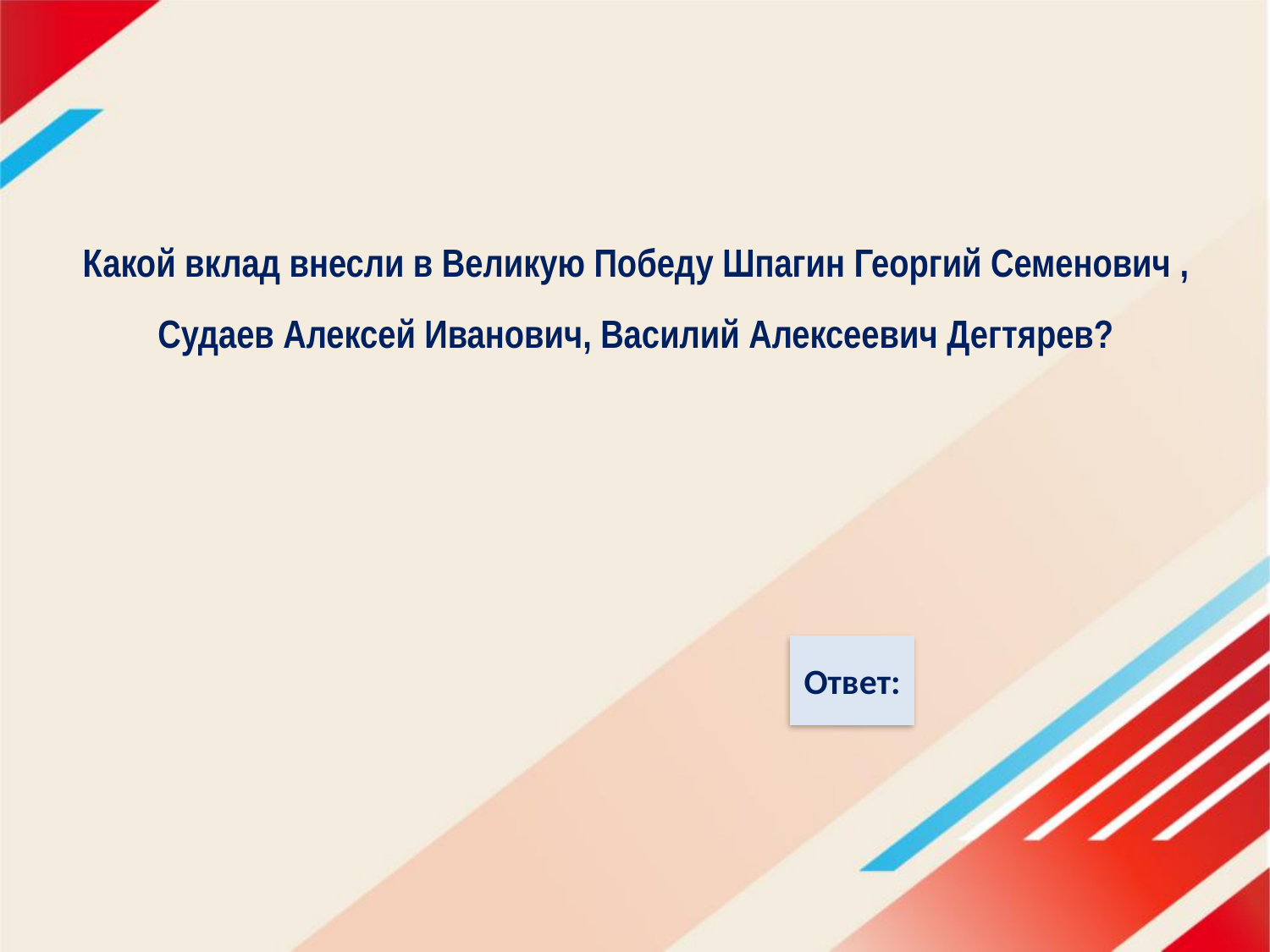

# Какой вклад внесли в Великую Победу Шпагин Георгий Семенович , Судаев Алексей Иванович, Василий Алексеевич Дегтярев?